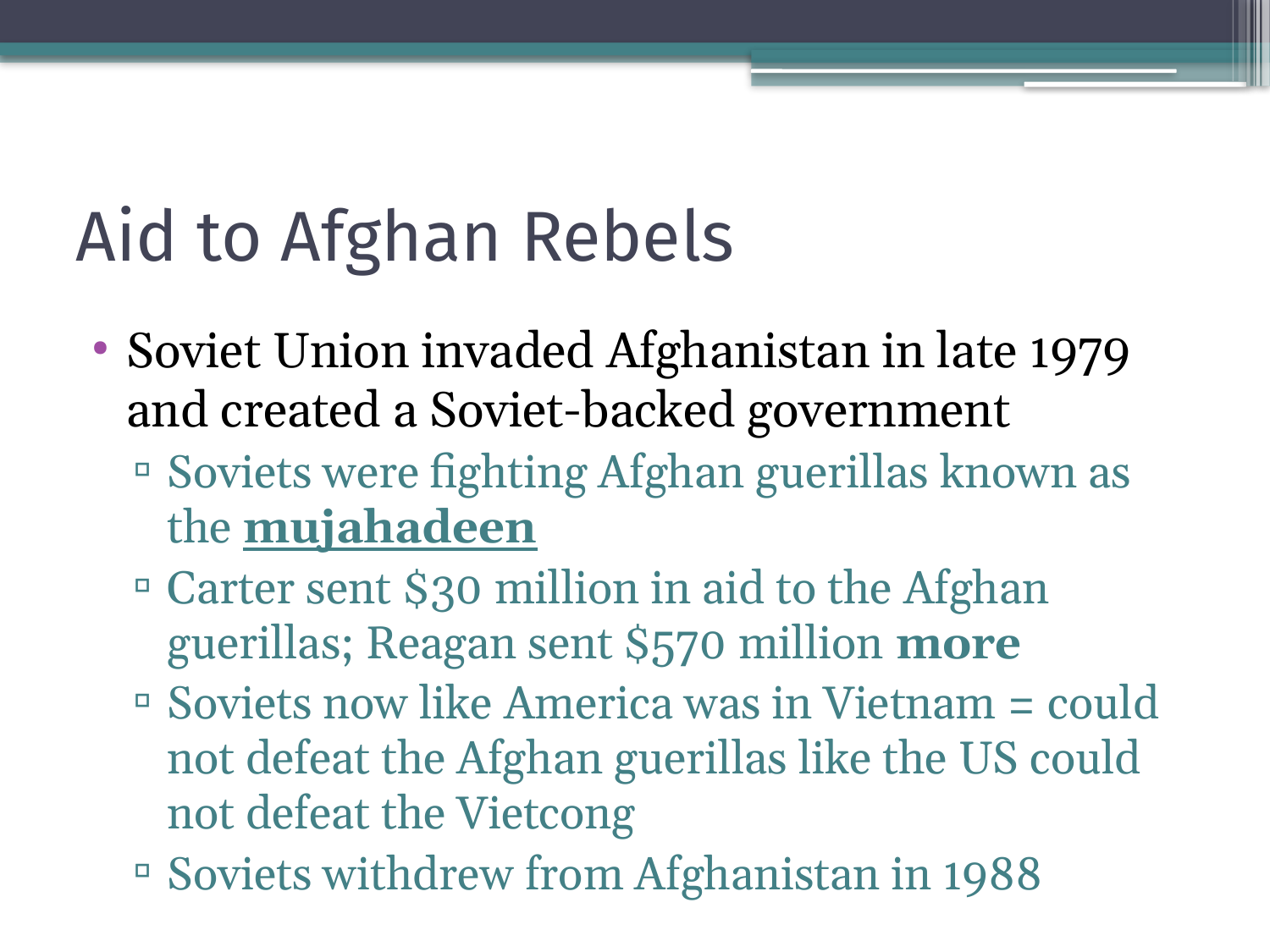

# Aid to Afghan Rebels
Soviet Union invaded Afghanistan in late 1979 and created a Soviet-backed government
Soviets were fighting Afghan guerillas known as the mujahadeen
Carter sent $30 million in aid to the Afghan guerillas; Reagan sent $570 million more
Soviets now like America was in Vietnam = could not defeat the Afghan guerillas like the US could not defeat the Vietcong
Soviets withdrew from Afghanistan in 1988